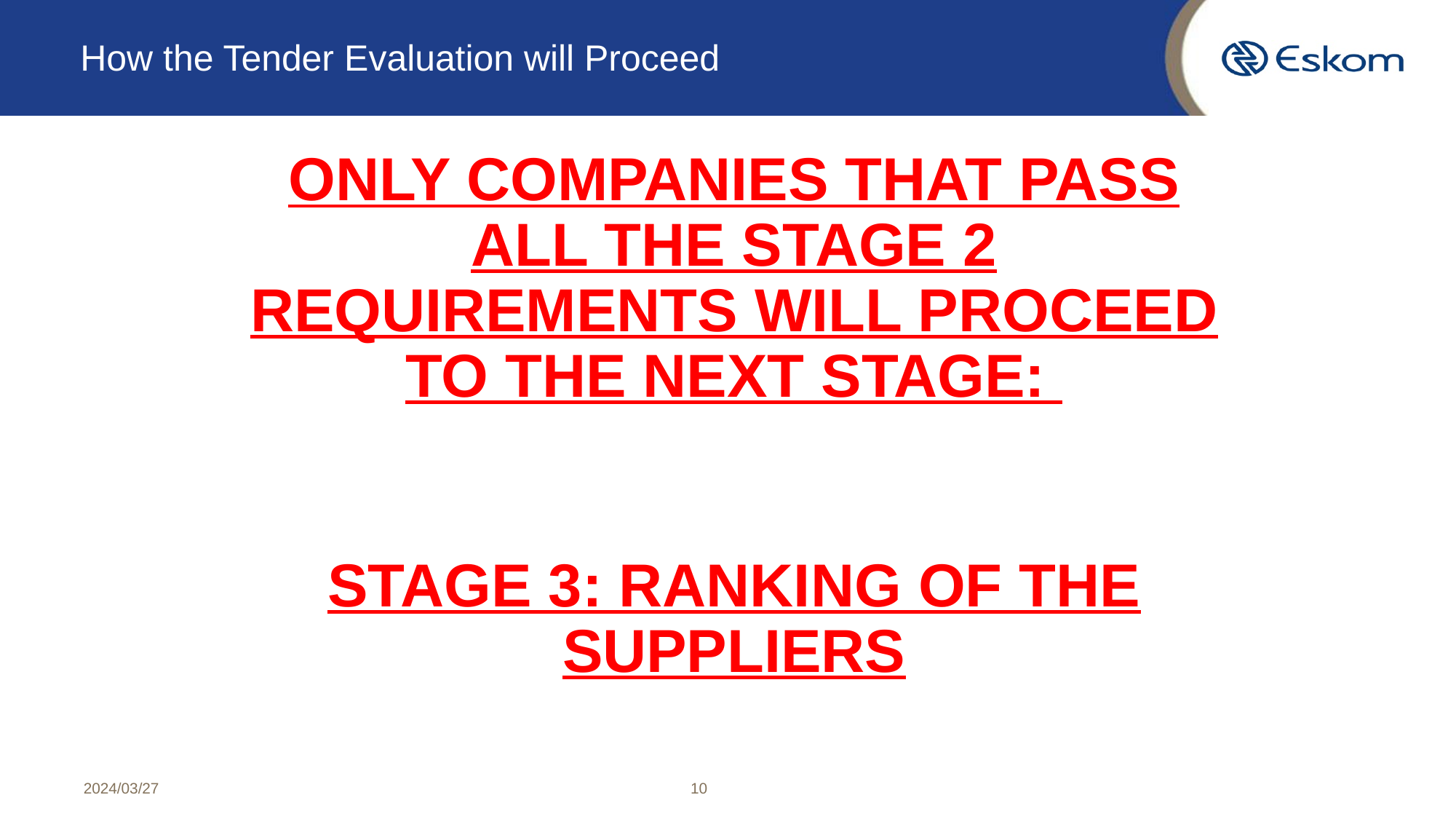

# How the Tender Evaluation will Proceed
ONLY COMPANIES THAT PASS ALL THE STAGE 2 REQUIREMENTS WILL PROCEED TO THE NEXT STAGE:

STAGE 3: RANKING OF THE SUPPLIERS
2024/03/27
10